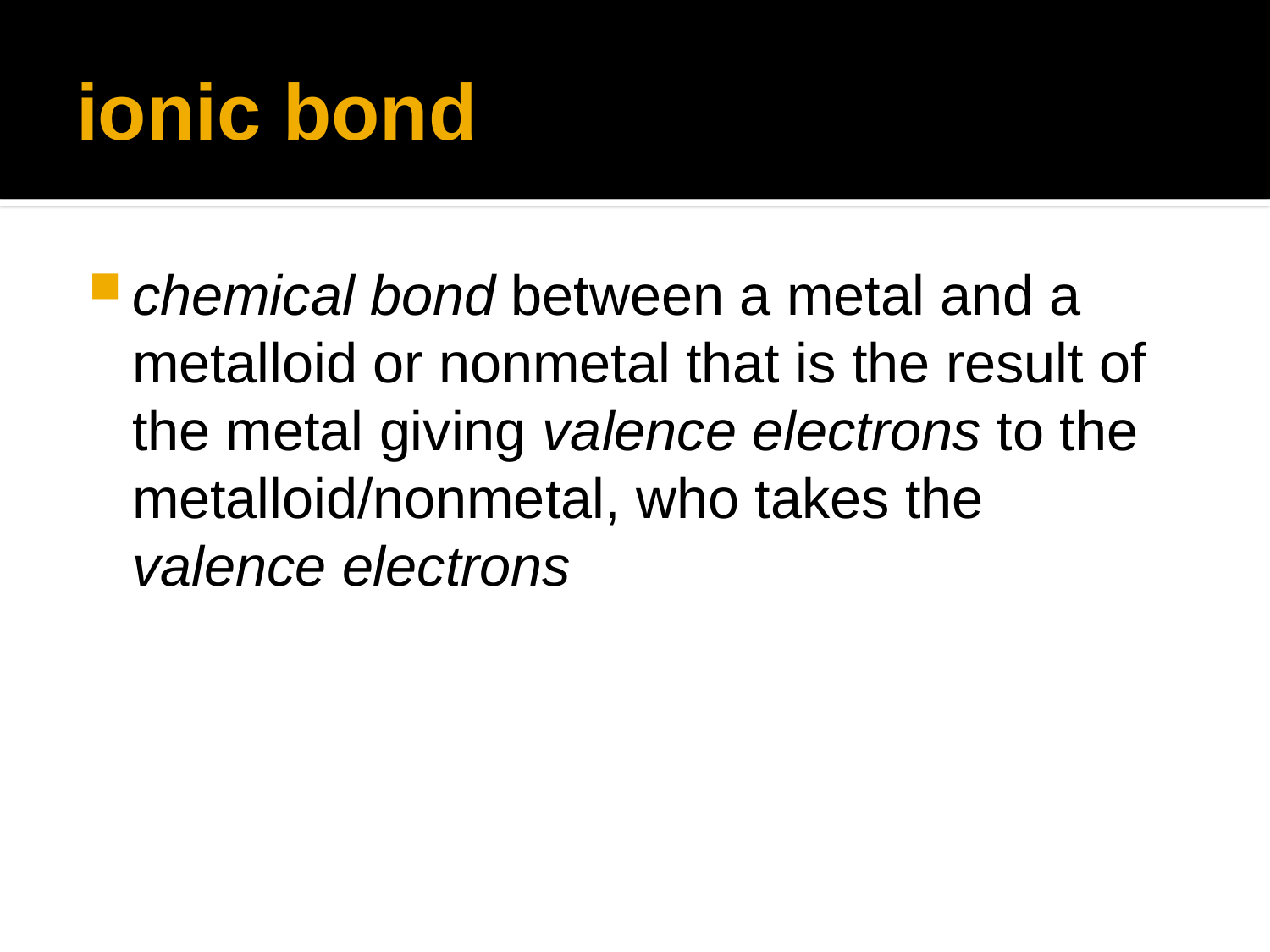

# ionic bond
chemical bond between a metal and a metalloid or nonmetal that is the result of the metal giving valence electrons to the metalloid/nonmetal, who takes the valence electrons